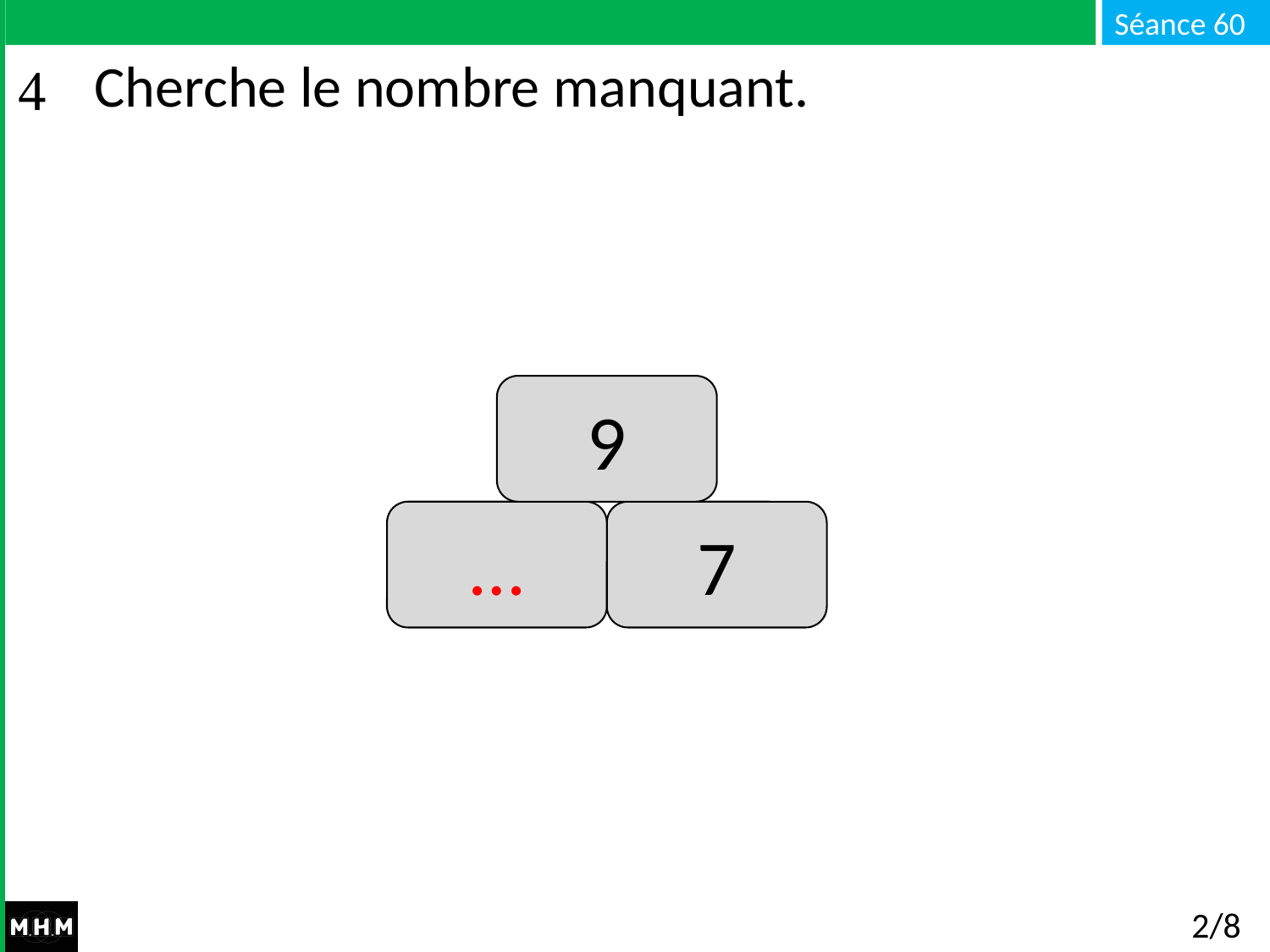

# Cherche le nombre manquant.
9
7
…
2/8